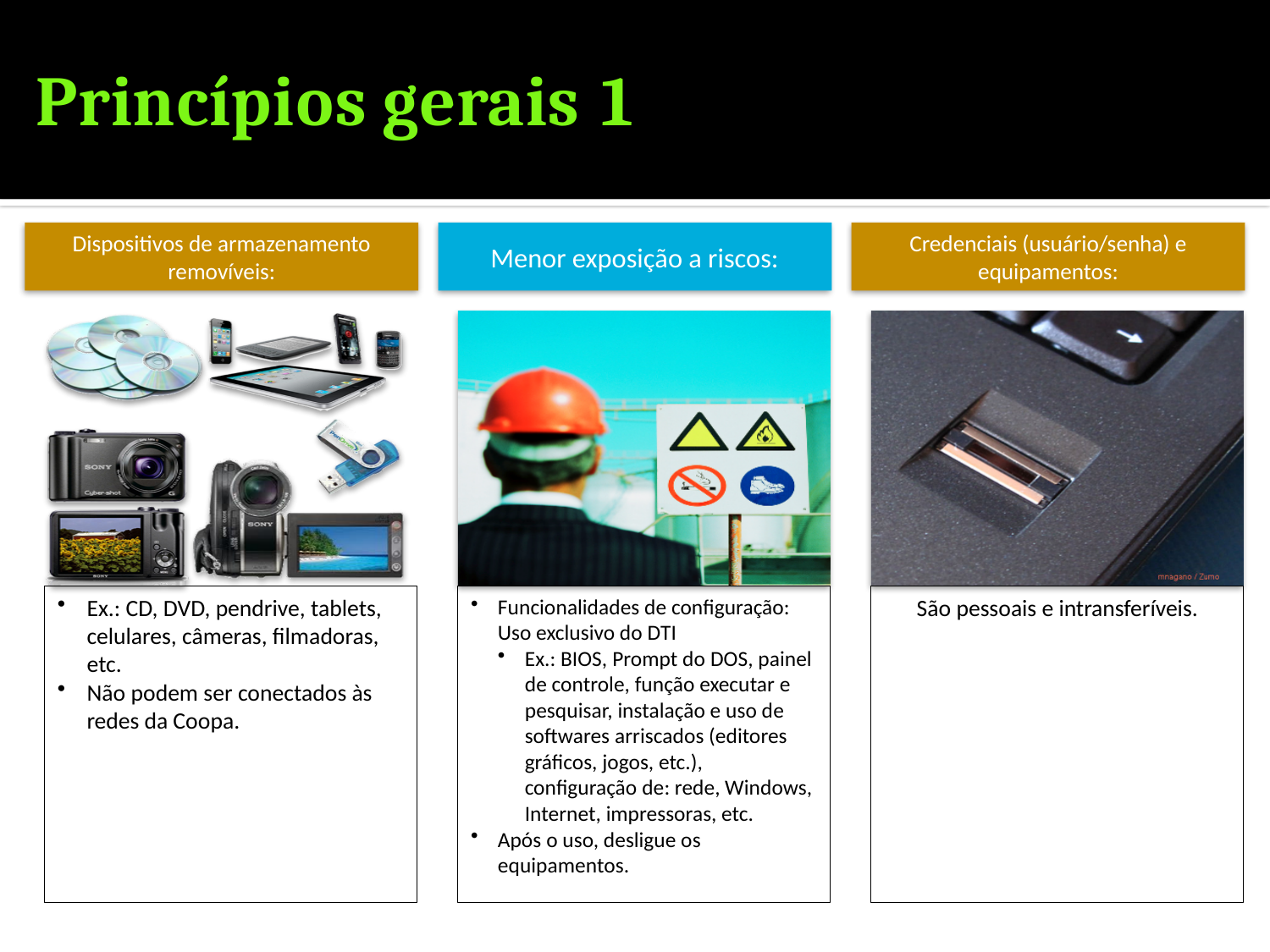

# Princípios gerais 1
Dispositivos de armazenamento removíveis:
Ex.: CD, DVD, pendrive, tablets, celulares, câmeras, filmadoras, etc.
Não podem ser conectados às redes da Coopa.
Menor exposição a riscos:
Funcionalidades de configuração: Uso exclusivo do DTI
Ex.: BIOS, Prompt do DOS, painel de controle, função executar e pesquisar, instalação e uso de softwares arriscados (editores gráficos, jogos, etc.), configuração de: rede, Windows, Internet, impressoras, etc.
Após o uso, desligue os equipamentos.
Credenciais (usuário/senha) e equipamentos:
São pessoais e intransferíveis.